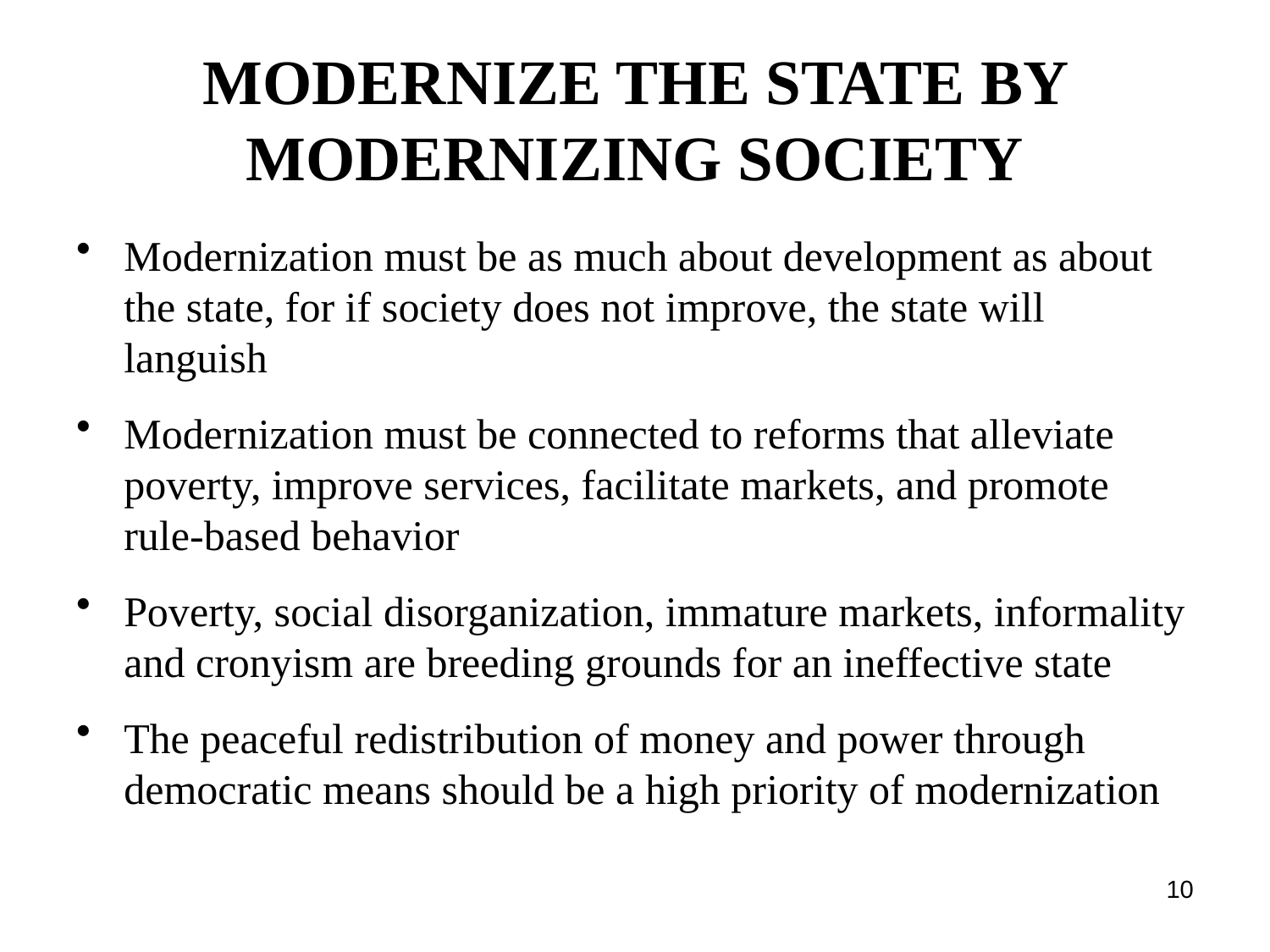

# MODERNIZE THE STATE BY MODERNIZING SOCIETY
Modernization must be as much about development as about the state, for if society does not improve, the state will languish
Modernization must be connected to reforms that alleviate poverty, improve services, facilitate markets, and promote rule-based behavior
Poverty, social disorganization, immature markets, informality and cronyism are breeding grounds for an ineffective state
The peaceful redistribution of money and power through democratic means should be a high priority of modernization
10